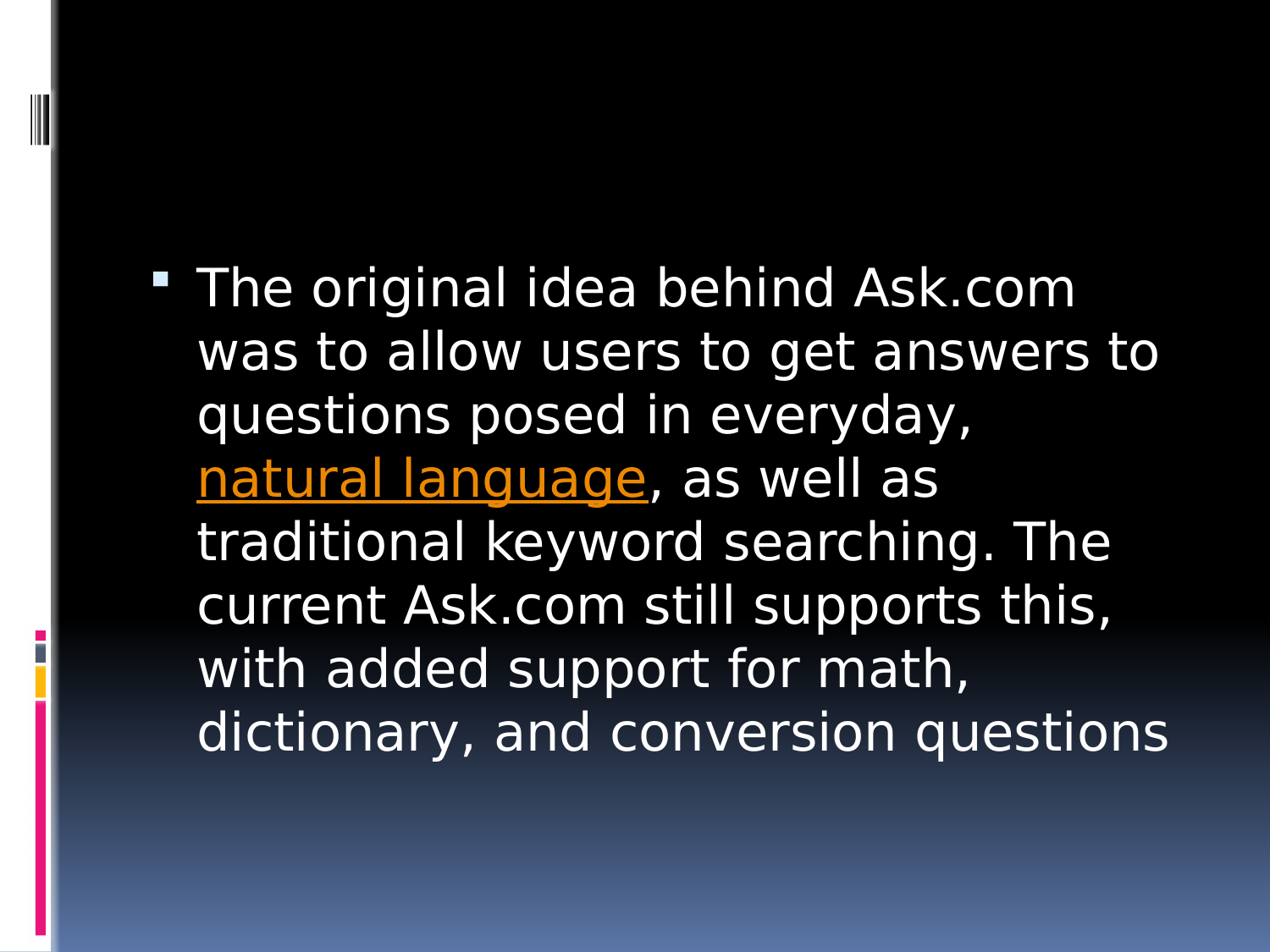

The original idea behind Ask.com was to allow users to get answers to questions posed in everyday, natural language, as well as traditional keyword searching. The current Ask.com still supports this, with added support for math, dictionary, and conversion questions